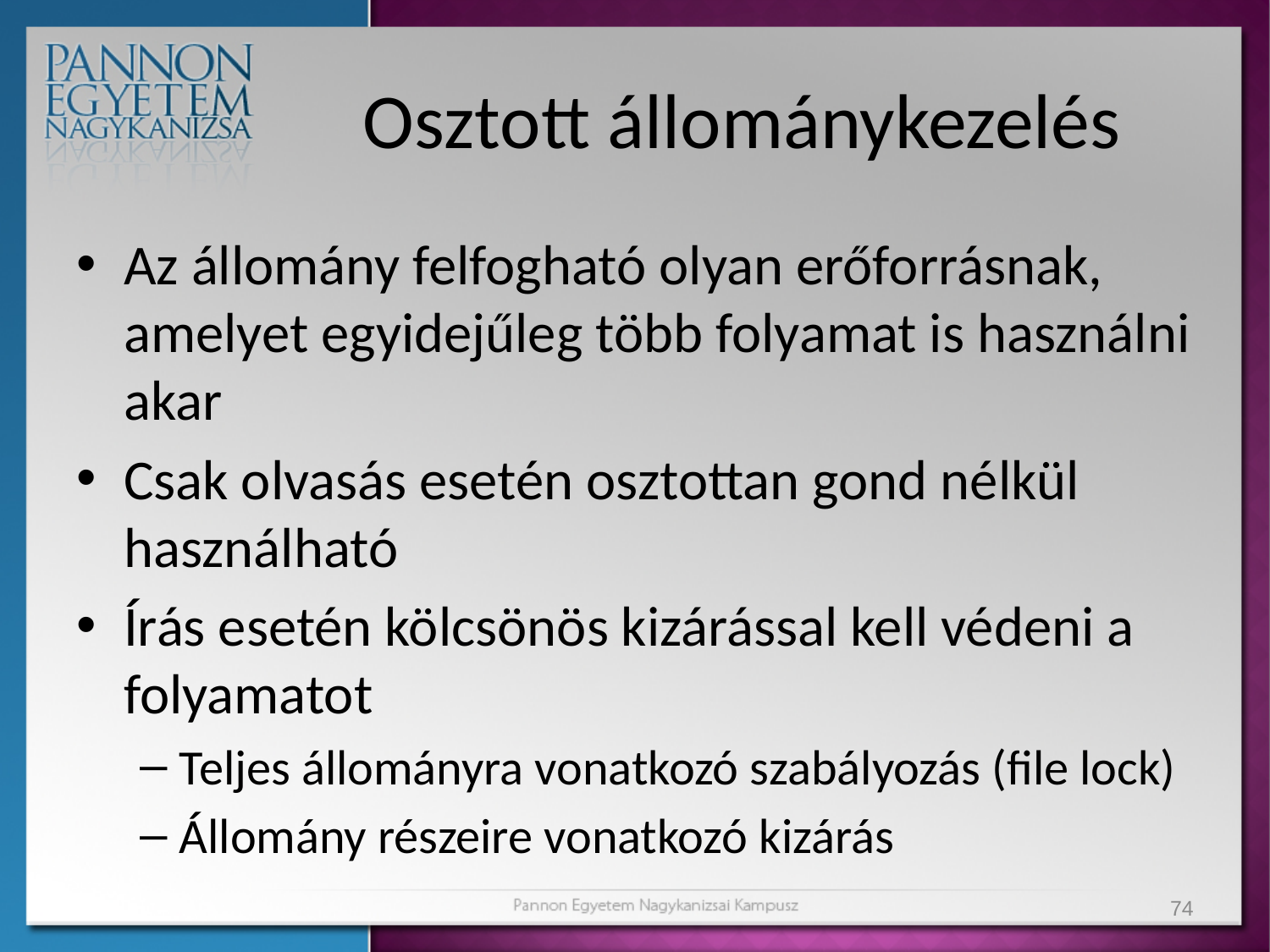

# Osztott állománykezelés
Az állomány felfogható olyan erőforrásnak, amelyet egyidejűleg több folyamat is használni akar
Csak olvasás esetén osztottan gond nélkül használható
Írás esetén kölcsönös kizárással kell védeni a folyamatot
Teljes állományra vonatkozó szabályozás (file lock)
Állomány részeire vonatkozó kizárás
74